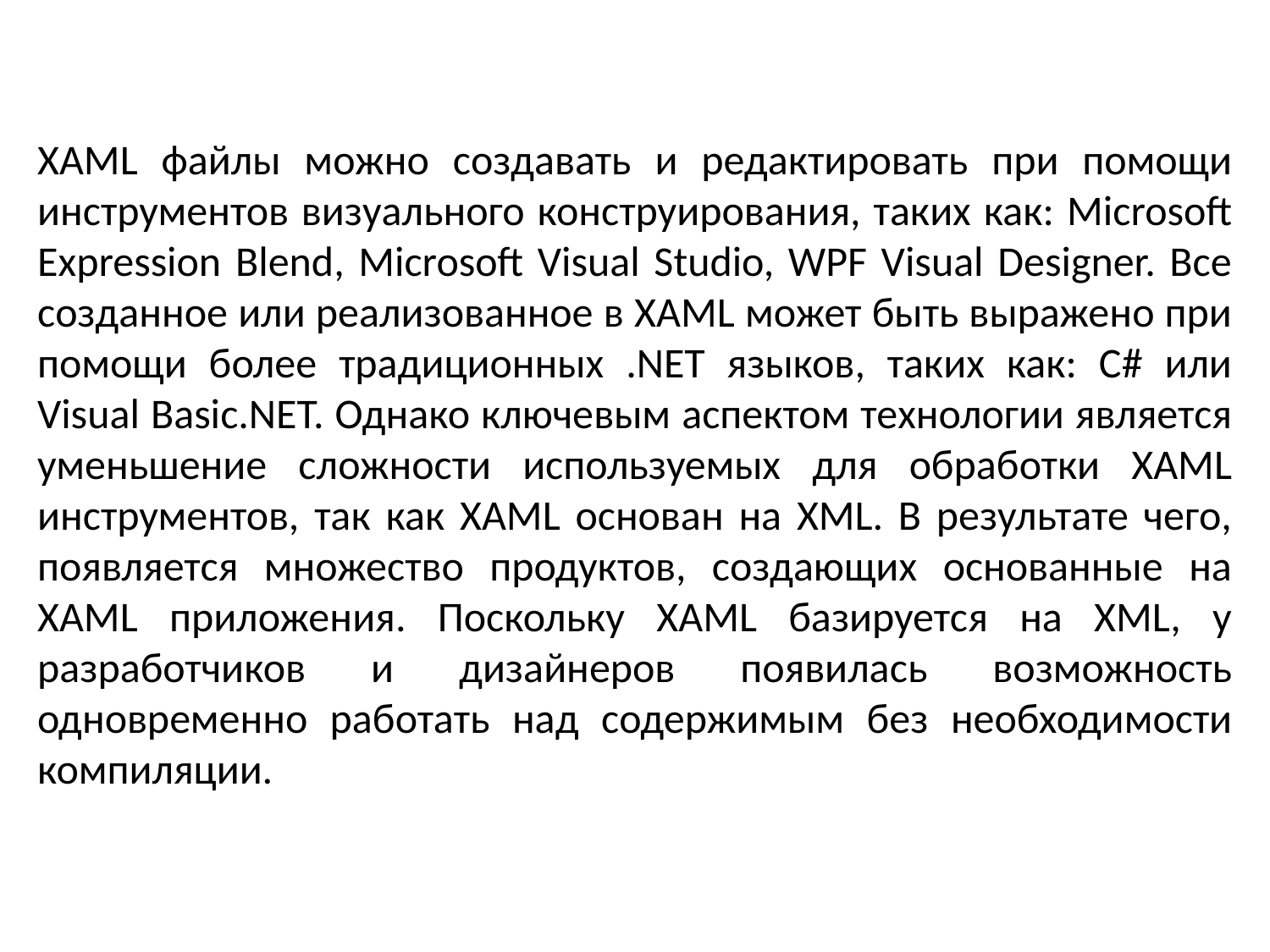

XAML файлы можно создавать и редактировать при помощи инструментов визуального конструирования, таких как: Microsoft Expression Blend, Microsoft Visual Studio, WPF Visual Designer. Все созданное или реализованное в XAML может быть выражено при помощи более традиционных .NET языков, таких как: C# или Visual Basic.NET. Однако ключевым аспектом технологии является уменьшение сложности используемых для обработки XAML инструментов, так как XAML основан на XML. В результате чего, появляется множество продуктов, создающих основанные на XAML приложения. Поскольку XAML базируется на XML, у разработчиков и дизайнеров появилась возможность одновременно работать над содержимым без необходимости компиляции.